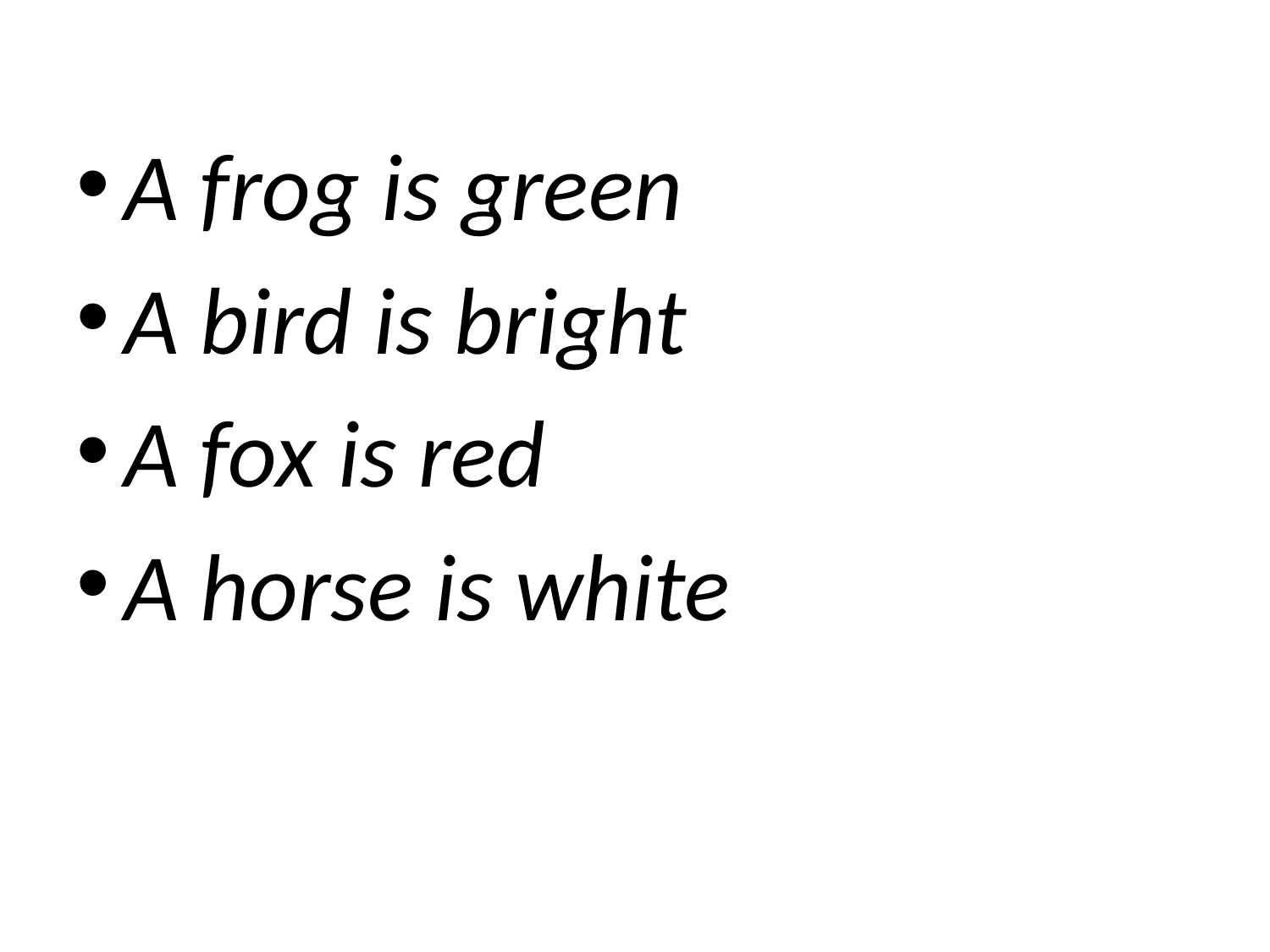

#
A frog is green
A bird is bright
A fox is red
A horse is white